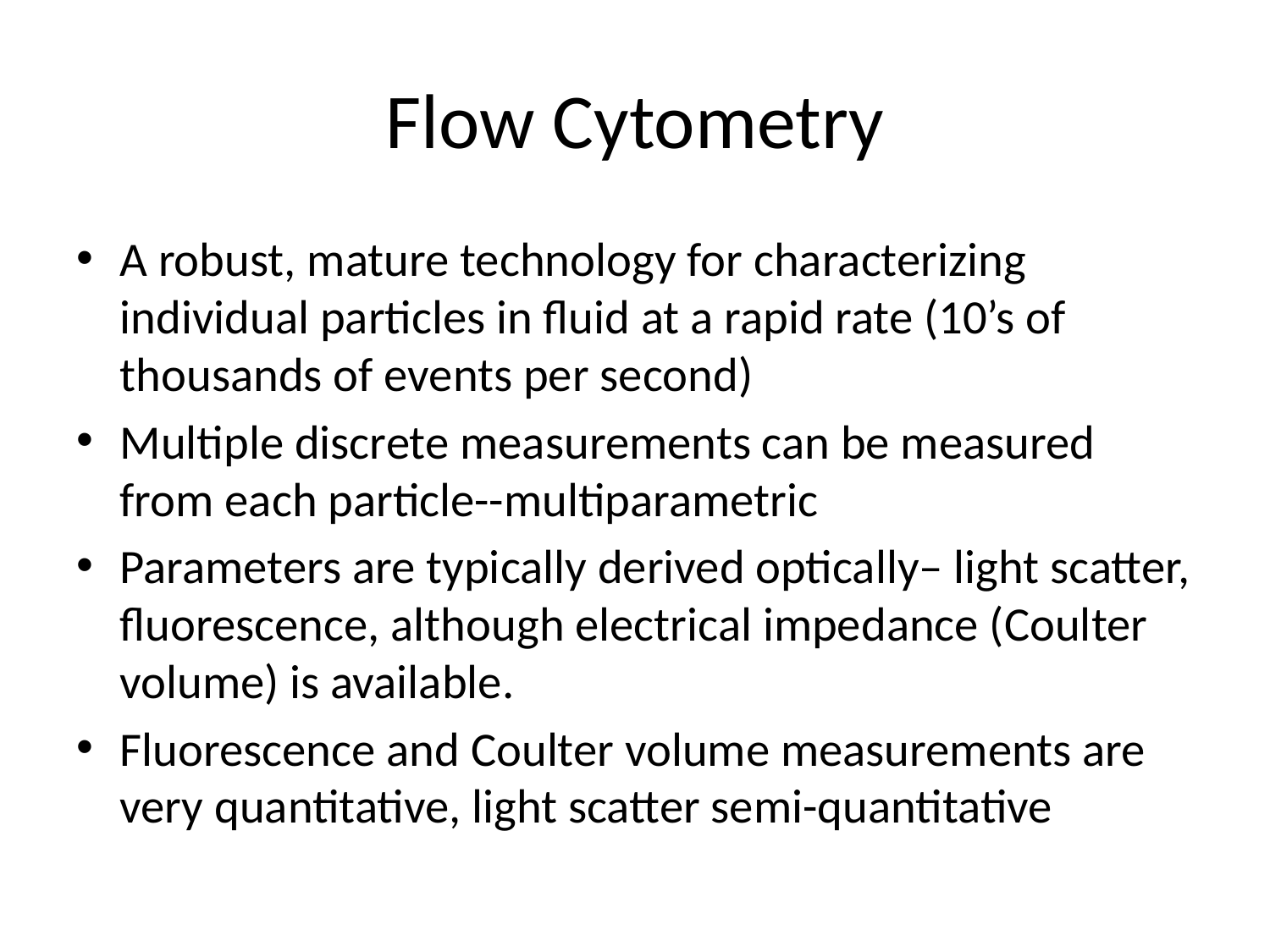

# Flow Cytometry
A robust, mature technology for characterizing  individual particles in fluid at a rapid rate (10’s of thousands of events per second)
Multiple discrete measurements can be measured from each particle--multiparametric
Parameters are typically derived optically– light scatter, fluorescence, although electrical impedance (Coulter volume) is available.
Fluorescence and Coulter volume measurements are very quantitative, light scatter semi-quantitative